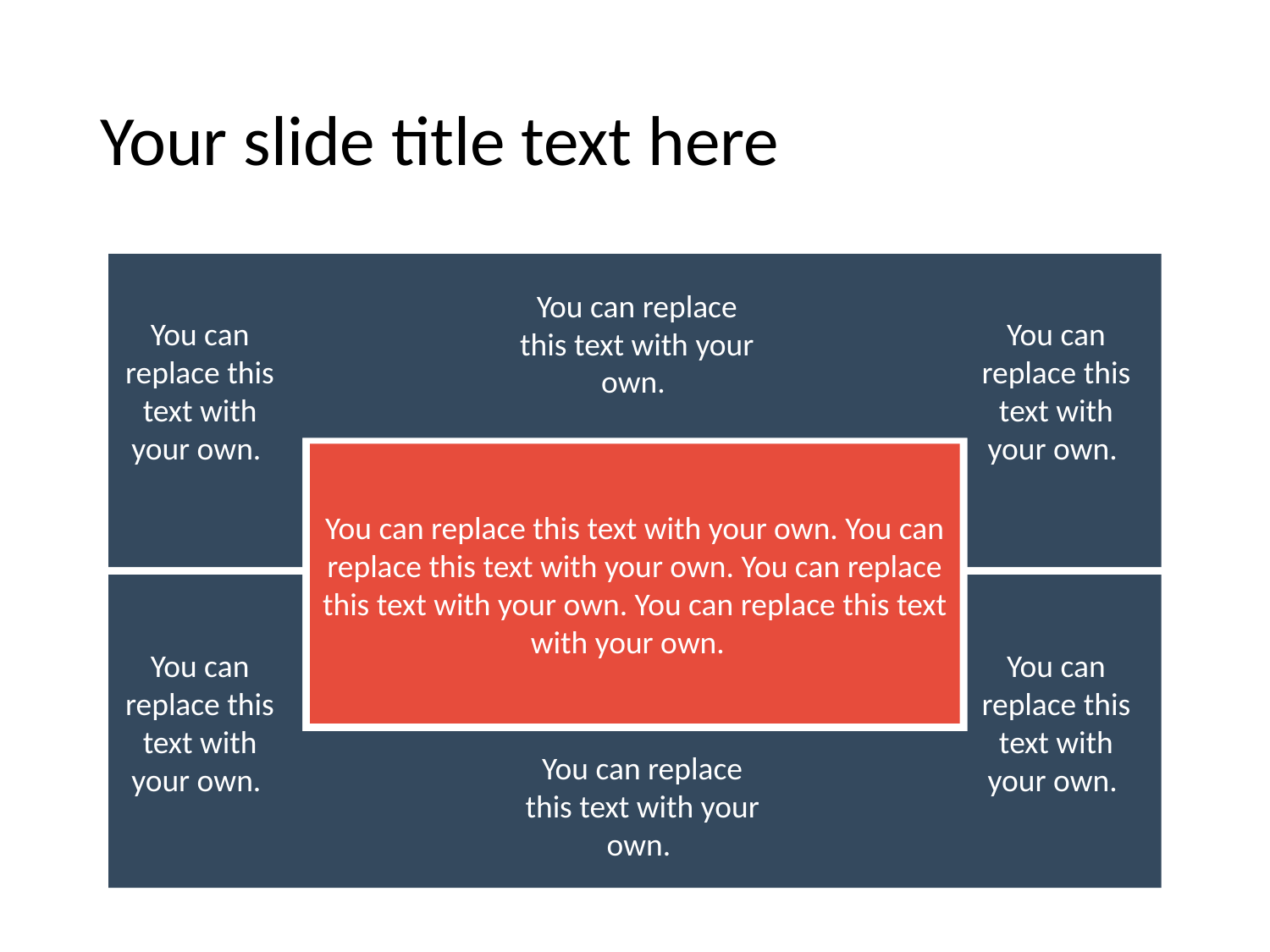

# Your slide title text here

You can replace this text with your own.
You can replace this text with your own.
You can replace this text with your own.
You can replace this text with your own. You can replace this text with your own. You can replace this text with your own. You can replace this text with your own.

You can replace this text with your own.
You can replace this text with your own.
You can replace this text with your own.